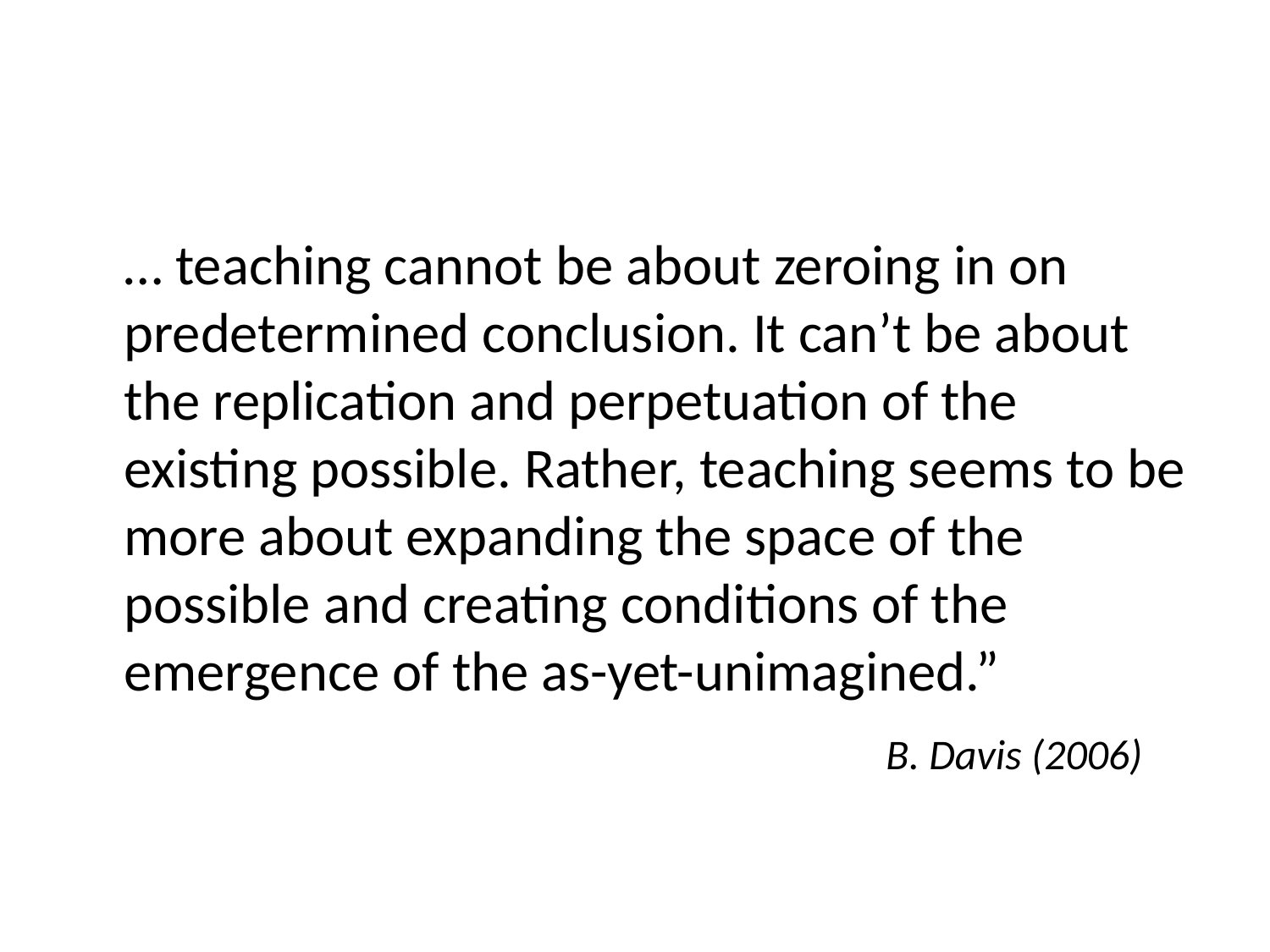

… teaching cannot be about zeroing in on predetermined conclusion. It can’t be about the replication and perpetuation of the existing possible. Rather, teaching seems to be more about expanding the space of the possible and creating conditions of the emergence of the as-yet-unimagined.”
							B. Davis (2006)